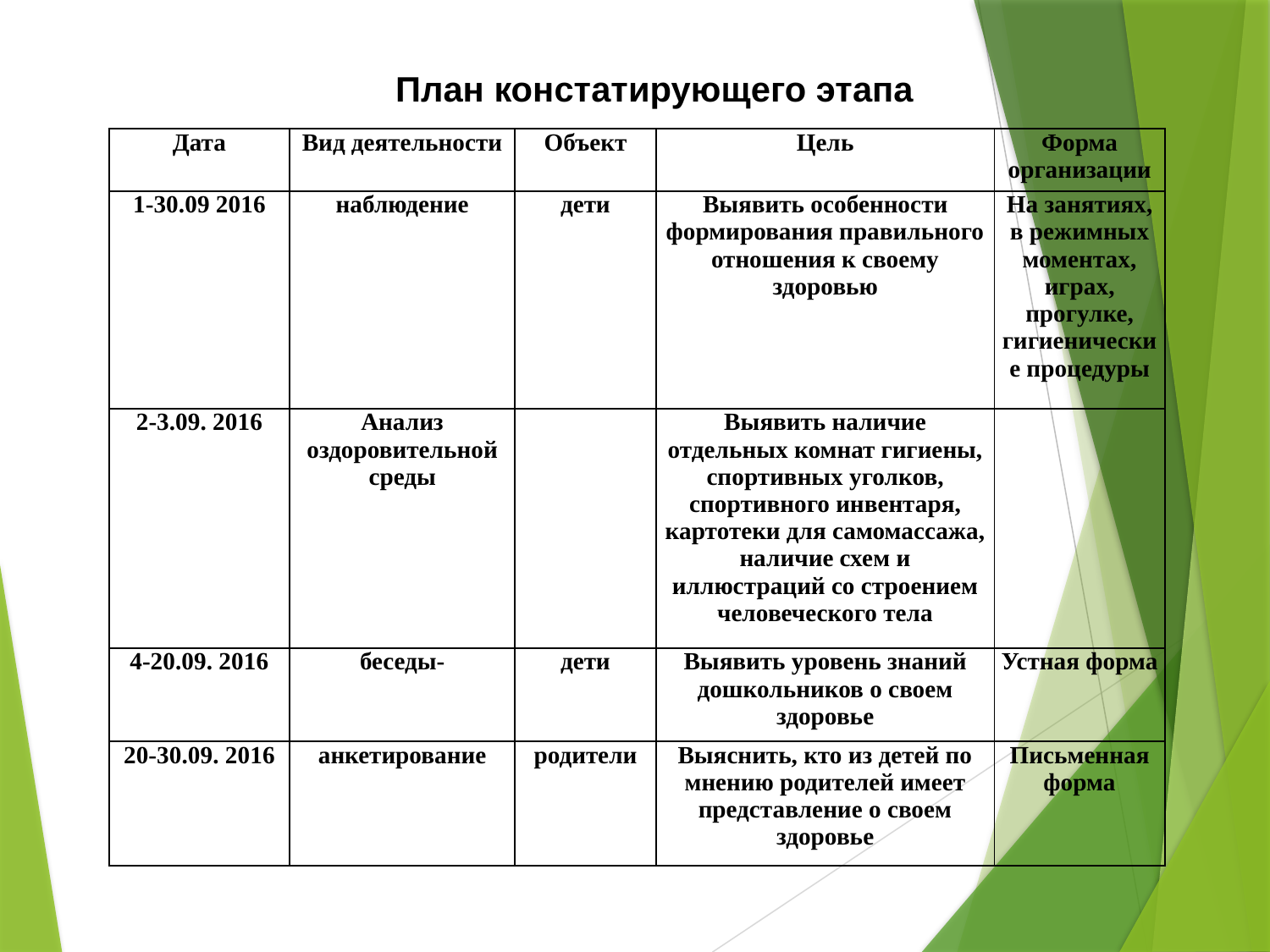

План констатирующего этапа

| Дата | Вид деятельности | Объект | Цель | Форма организации |
| --- | --- | --- | --- | --- |
| 1-30.09 2016 | наблюдение | дети | Выявить особенности формирования правильного отношения к своему здоровью | На занятиях, в режимных моментах, играх, прогулке, гигиенические процедуры |
| 2-3.09. 2016 | Анализ оздоровительной среды |  | Выявить наличие отдельных комнат гигиены, спортивных уголков, спортивного инвентаря, картотеки для самомассажа, наличие схем и иллюстраций со строением человеческого тела |  |
| 4-20.09. 2016 | беседы- | дети | Выявить уровень знаний дошкольников о своем здоровье | Устная форма |
| 20-30.09. 2016 | анкетирование | родители | Выяснить, кто из детей по мнению родителей имеет представление о своем здоровье | Письменная форма |